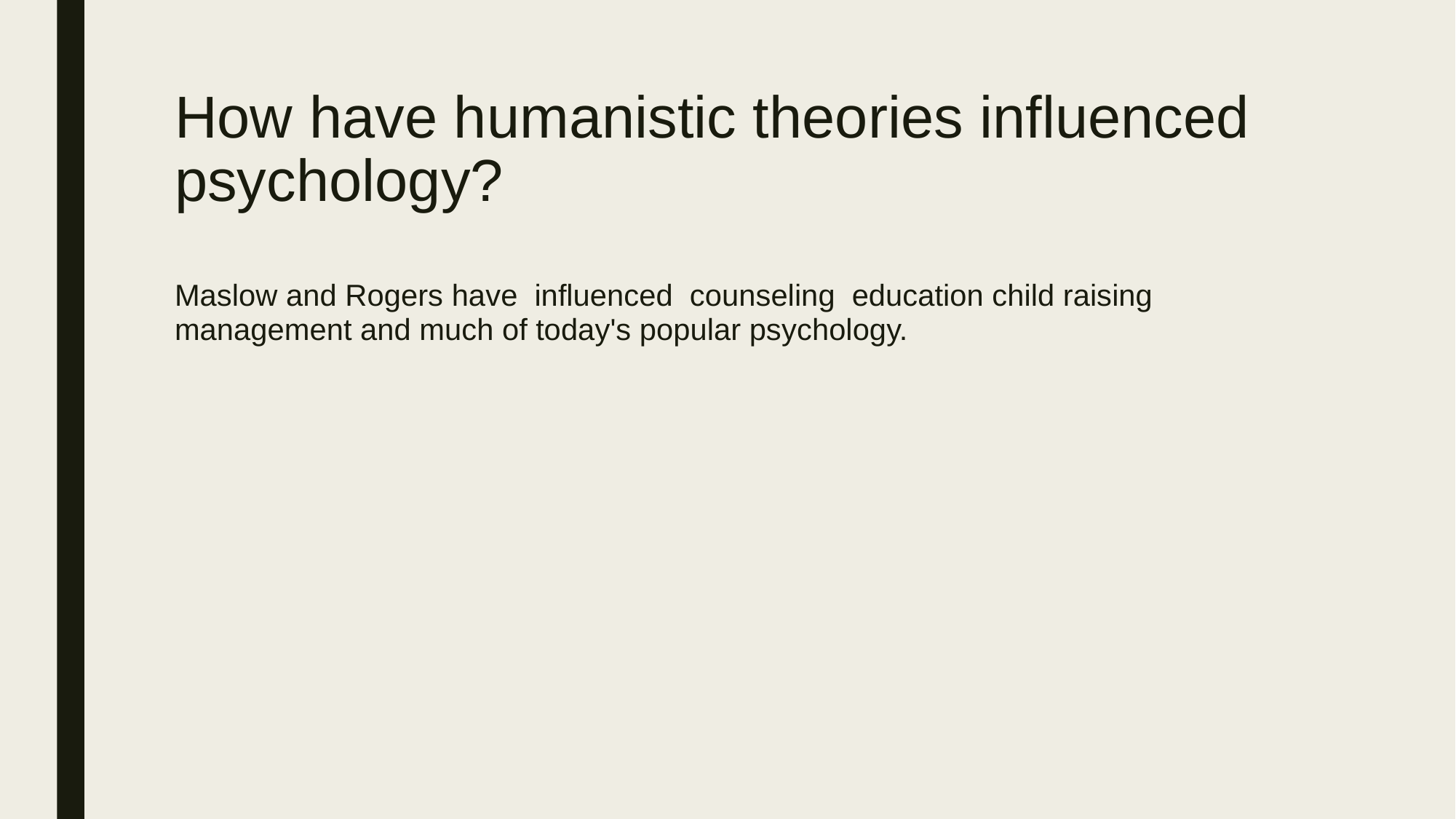

# How have humanistic theories influenced psychology?
Maslow and Rogers have  influenced  counseling  education child raising  management and much of today's popular psychology.